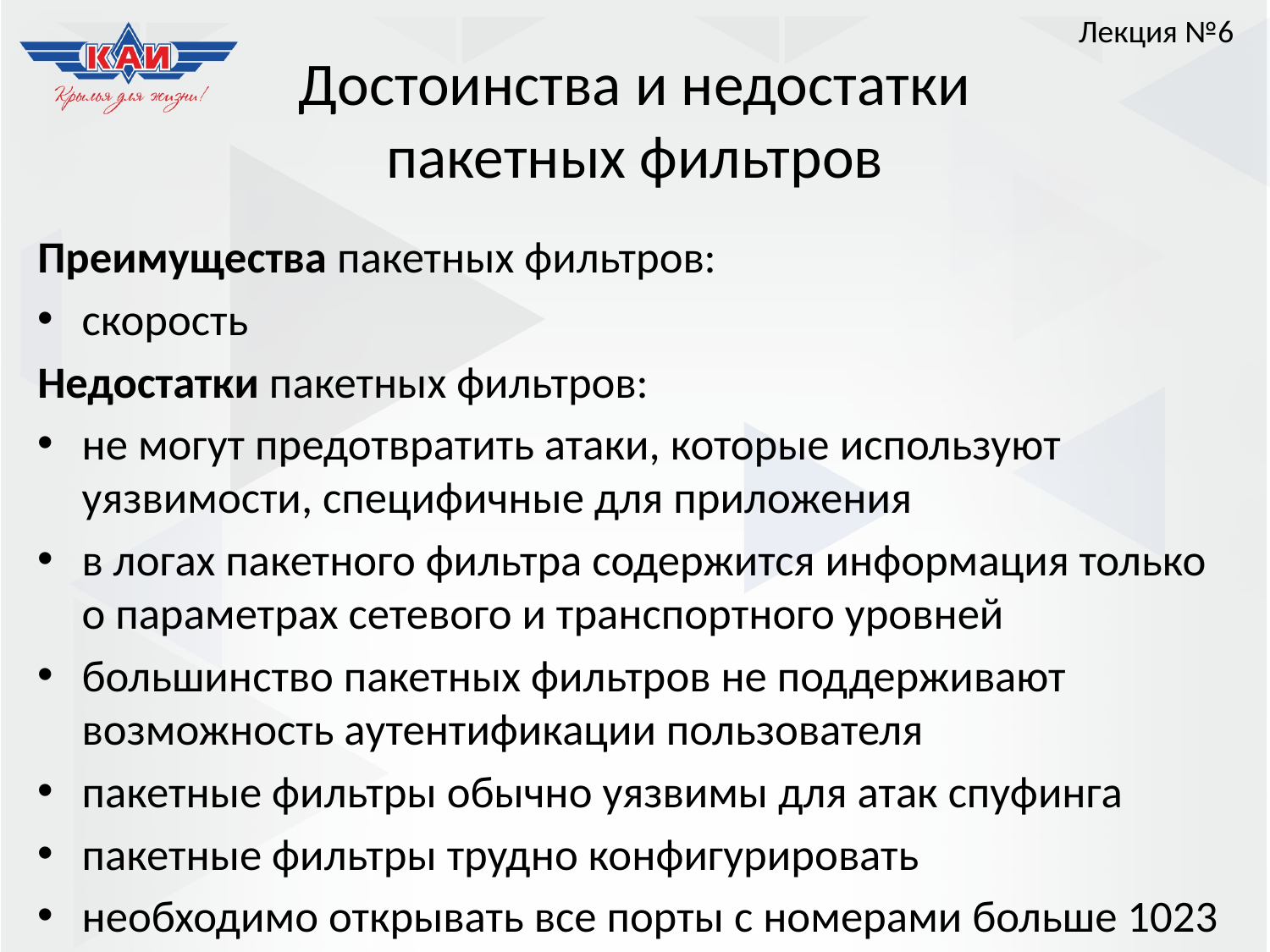

Лекция №6
# Достоинства и недостатки пакетных фильтров
Преимущества пакетных фильтров:
скорость
Недостатки пакетных фильтров:
не могут предотвратить атаки, которые используют уязвимости, специфичные для приложения
в логах пакетного фильтра содержится информация только о параметрах сетевого и транспортного уровней
большинство пакетных фильтров не поддерживают возможность аутентификации пользователя
пакетные фильтры обычно уязвимы для атак спуфинга
пакетные фильтры трудно конфигурировать
необходимо открывать все порты с номерами больше 1023